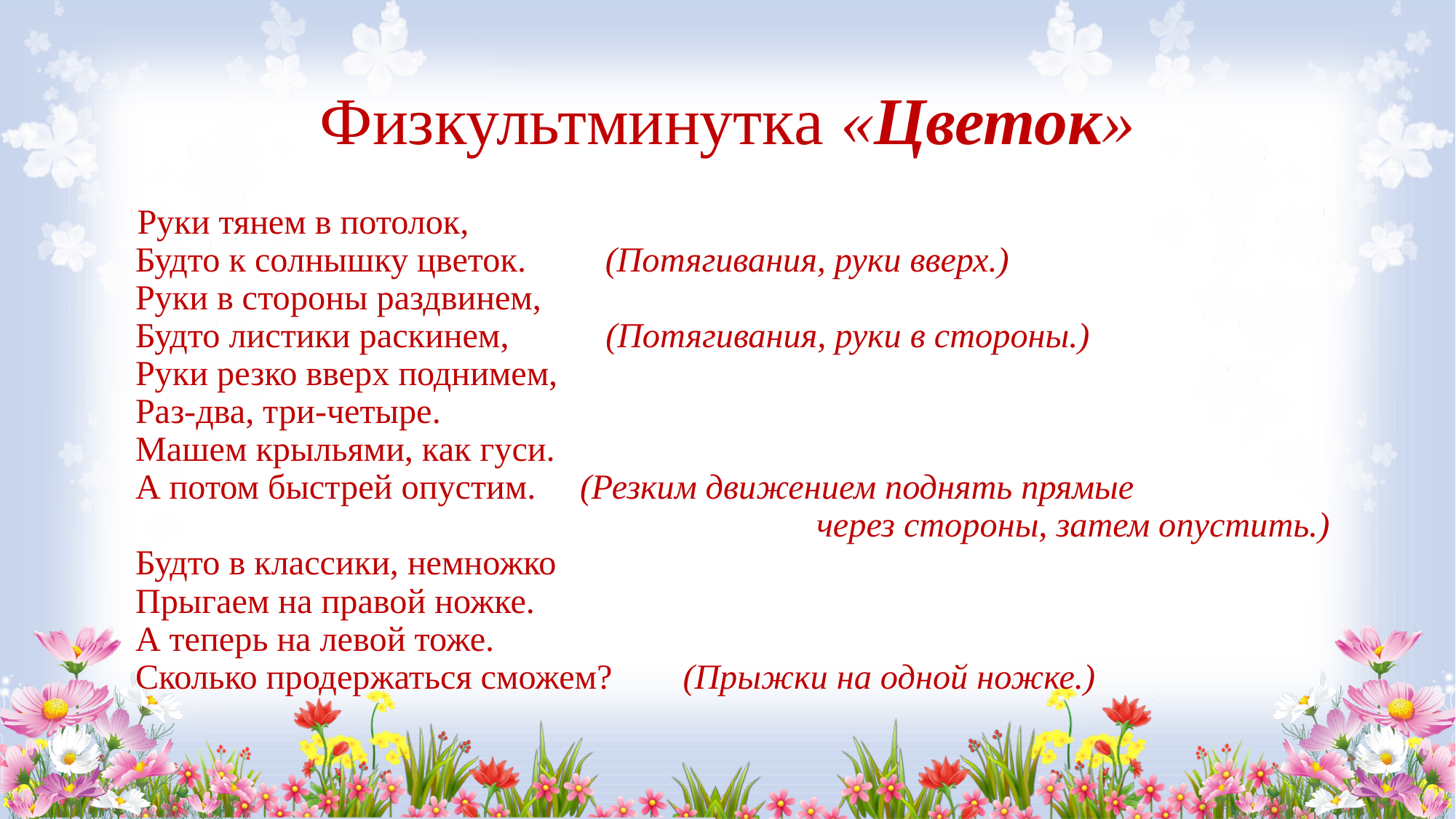

# Физкультминутка «Цветок»
   Руки тянем в потолок,
Будто к солнышку цветок.         (Потягивания, руки вверх.)
Руки в стороны раздвинем,
Будто листики раскинем,           (Потягивания, руки в стороны.)
Руки резко вверх поднимем,
Раз-два, три-четыре.
Машем крыльями, как гуси.
А потом быстрей опустим.     (Резким движением поднять прямые                                                                                                       через стороны, затем опустить.)
Будто в классики, немножко
Прыгаем на правой ножке.
А теперь на левой тоже.
Сколько продержаться сможем?        (Прыжки на одной ножке.)